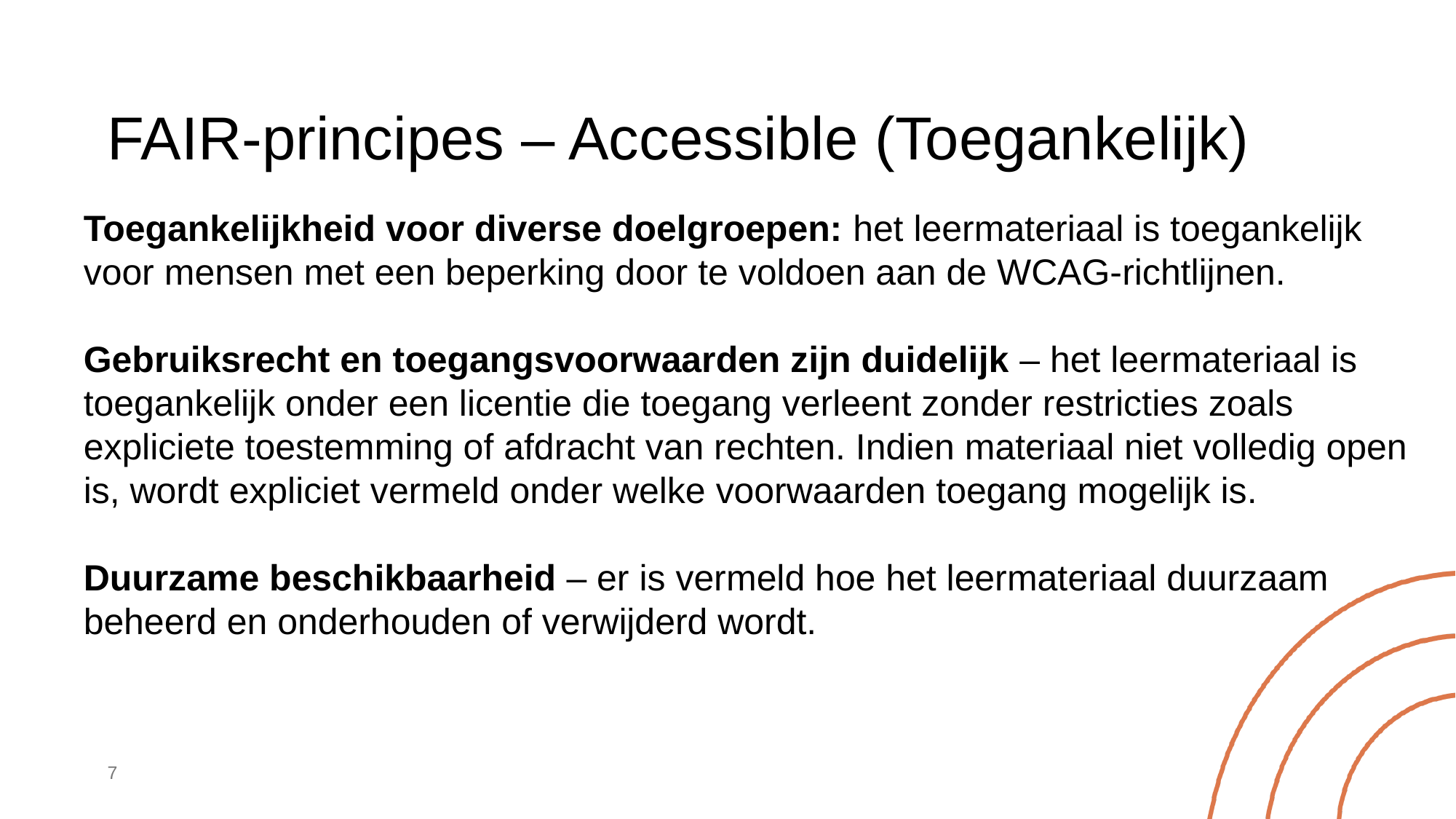

# FAIR-principes – Accessible (Toegankelijk)
Toegankelijkheid voor diverse doelgroepen: het leermateriaal is toegankelijk voor mensen met een beperking door te voldoen aan de WCAG-richtlijnen.

Gebruiksrecht en toegangsvoorwaarden zijn duidelijk – het leermateriaal is toegankelijk onder een licentie die toegang verleent zonder restricties zoals expliciete toestemming of afdracht van rechten. Indien materiaal niet volledig open is, wordt expliciet vermeld onder welke voorwaarden toegang mogelijk is.

Duurzame beschikbaarheid – er is vermeld hoe het leermateriaal duurzaam beheerd en onderhouden of verwijderd wordt.

7